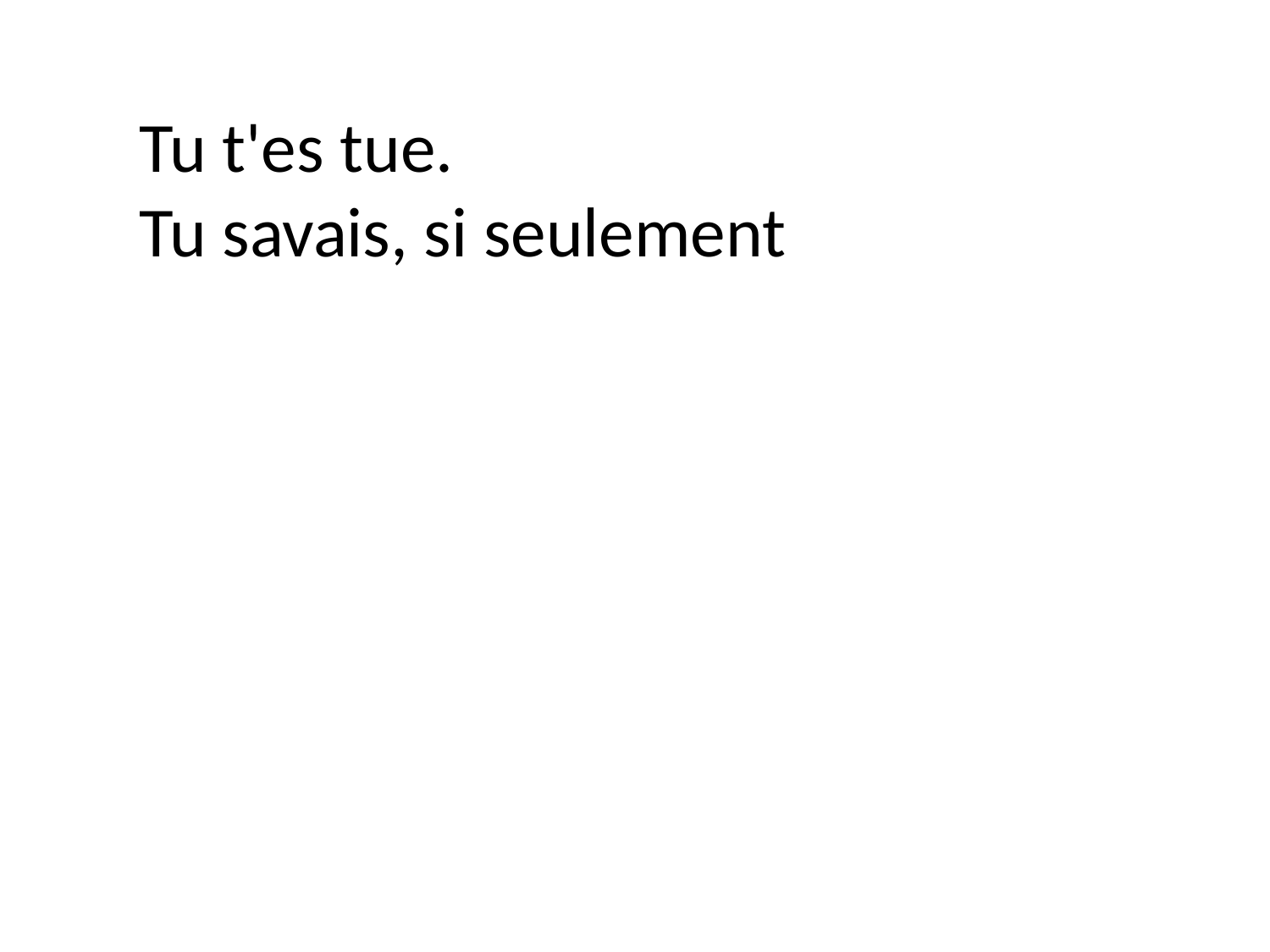

Tu t'es tue.
Tu savais, si seulement